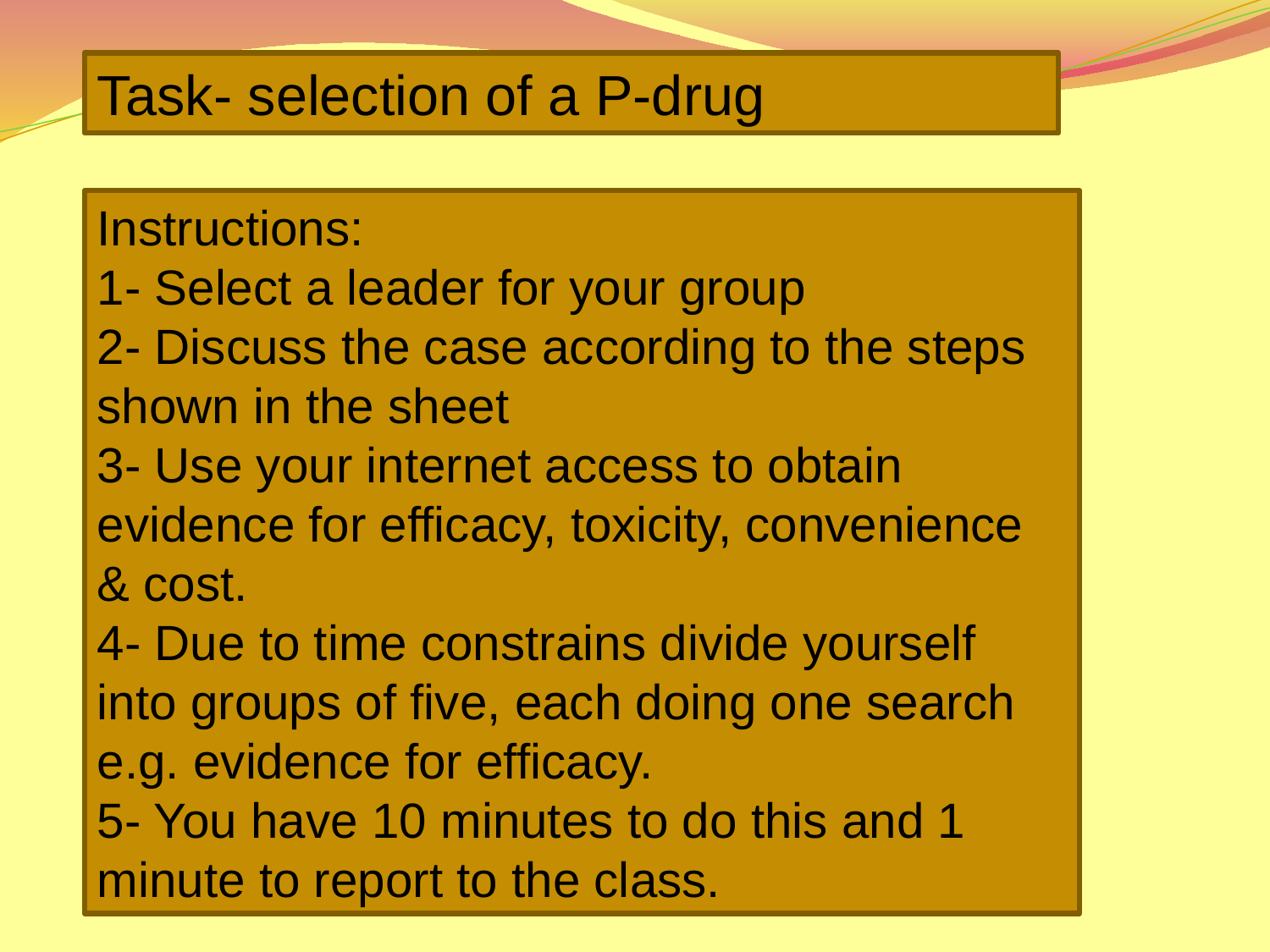

Task- selection of a P-drug
Instructions:
1- Select a leader for your group
2- Discuss the case according to the steps shown in the sheet
3- Use your internet access to obtain evidence for efficacy, toxicity, convenience & cost.
4- Due to time constrains divide yourself into groups of five, each doing one search e.g. evidence for efficacy.
5- You have 10 minutes to do this and 1 minute to report to the class.